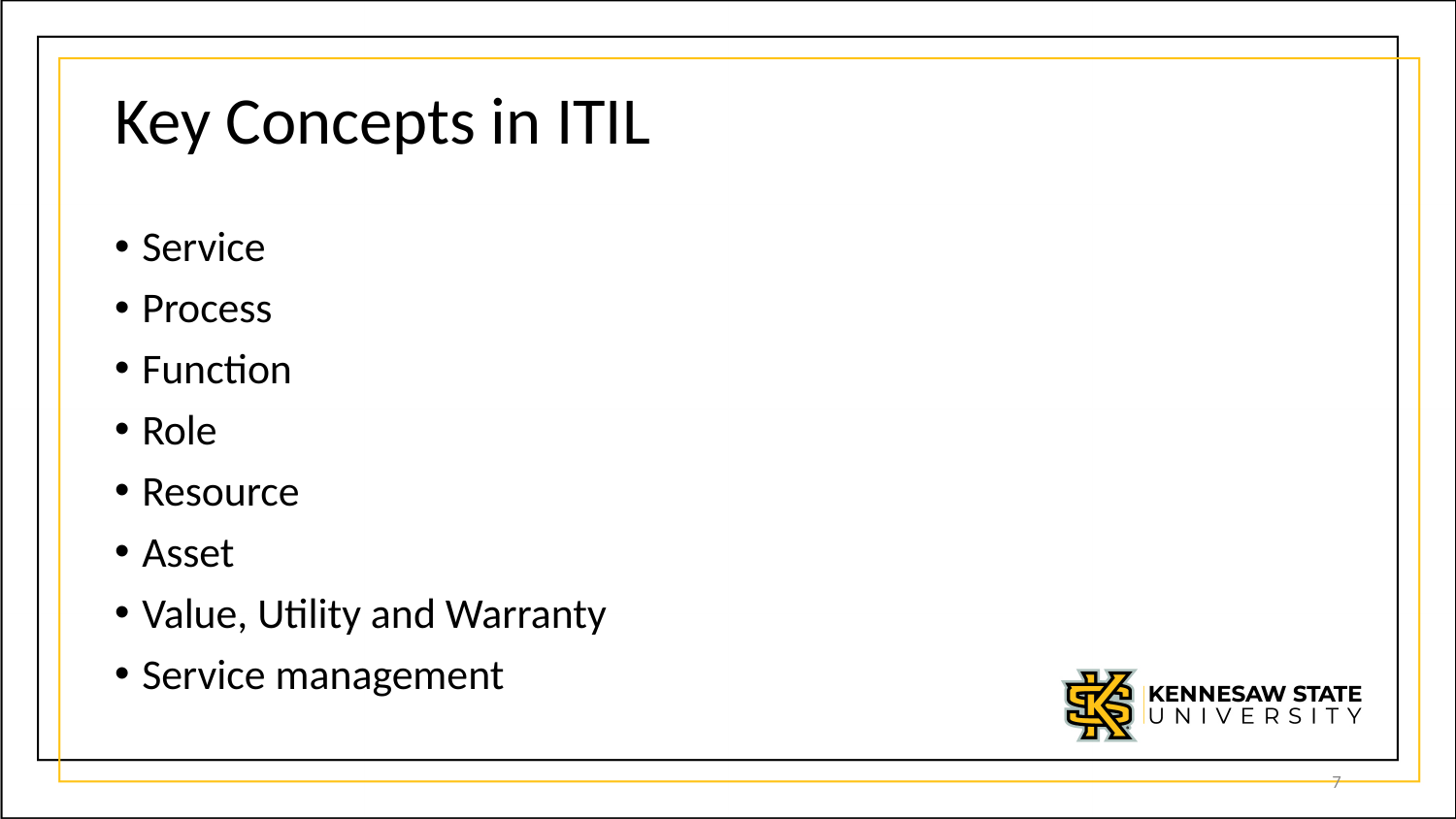

# Key Concepts in ITIL
Service
Process
Function
Role
Resource
Asset
Value, Utility and Warranty
Service management
7